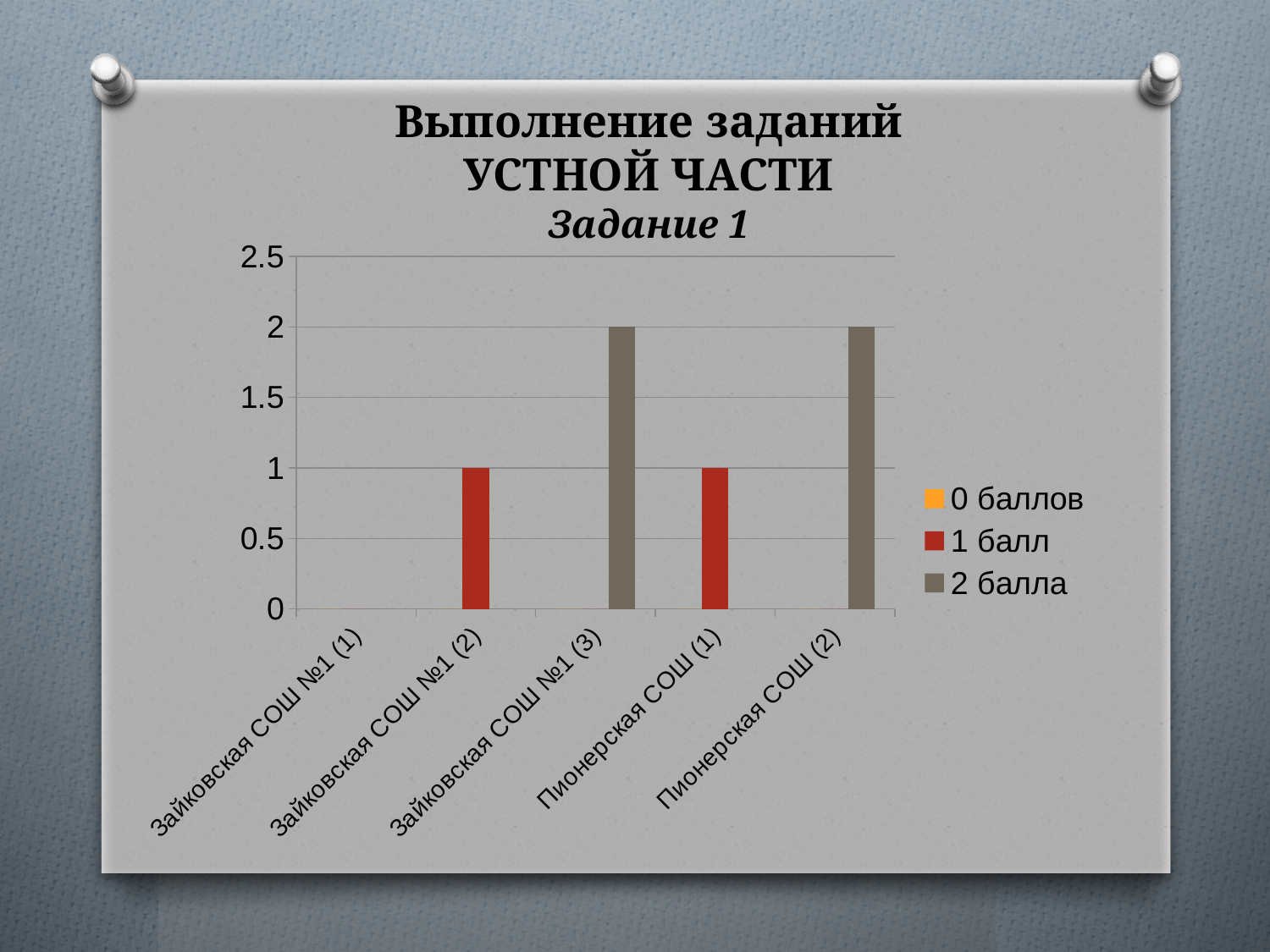

# Выполнение заданий УСТНОЙ ЧАСТИ Задание 1

### Chart

| Category | 0 баллов | 1 балл | 2 балла |
|---|---|---|---|
| Зайковская СОШ №1 (1) | 0.0 | 0.0 | 0.0 |
| Зайковская СОШ №1 (2) | 0.0 | 1.0 | 0.0 |
| Зайковская СОШ №1 (3) | 0.0 | 0.0 | 2.0 |
| Пионерская СОШ (1) | 0.0 | 1.0 | 0.0 |
| Пионерская СОШ (2) | 0.0 | 0.0 | 2.0 |